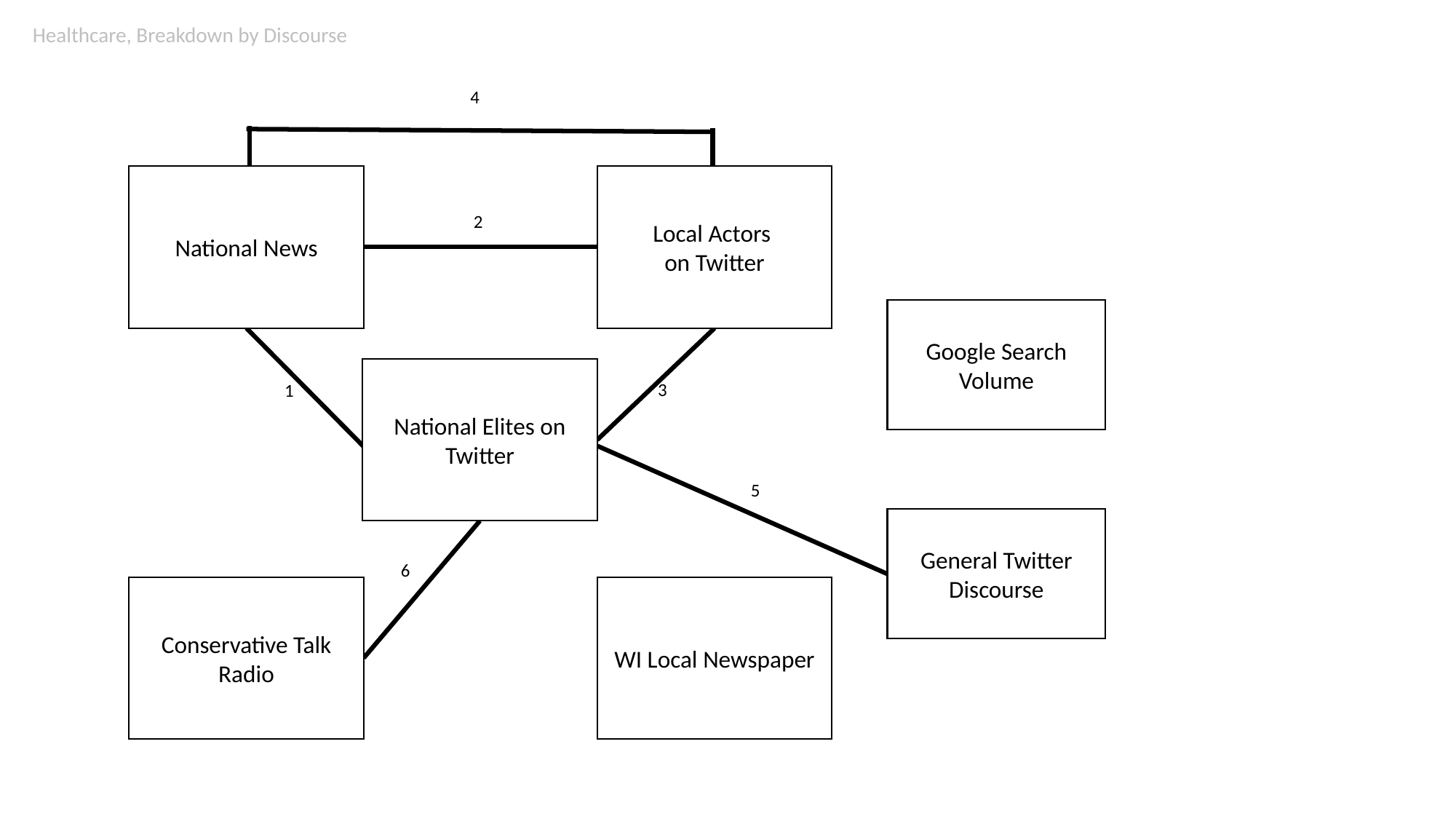

Healthcare, Breakdown by Discourse
4
National News
Local Actors
on Twitter
2
Google Search Volume
National Elites on Twitter
3
1
5
General Twitter Discourse
6
WI Local Newspaper
Conservative Talk Radio